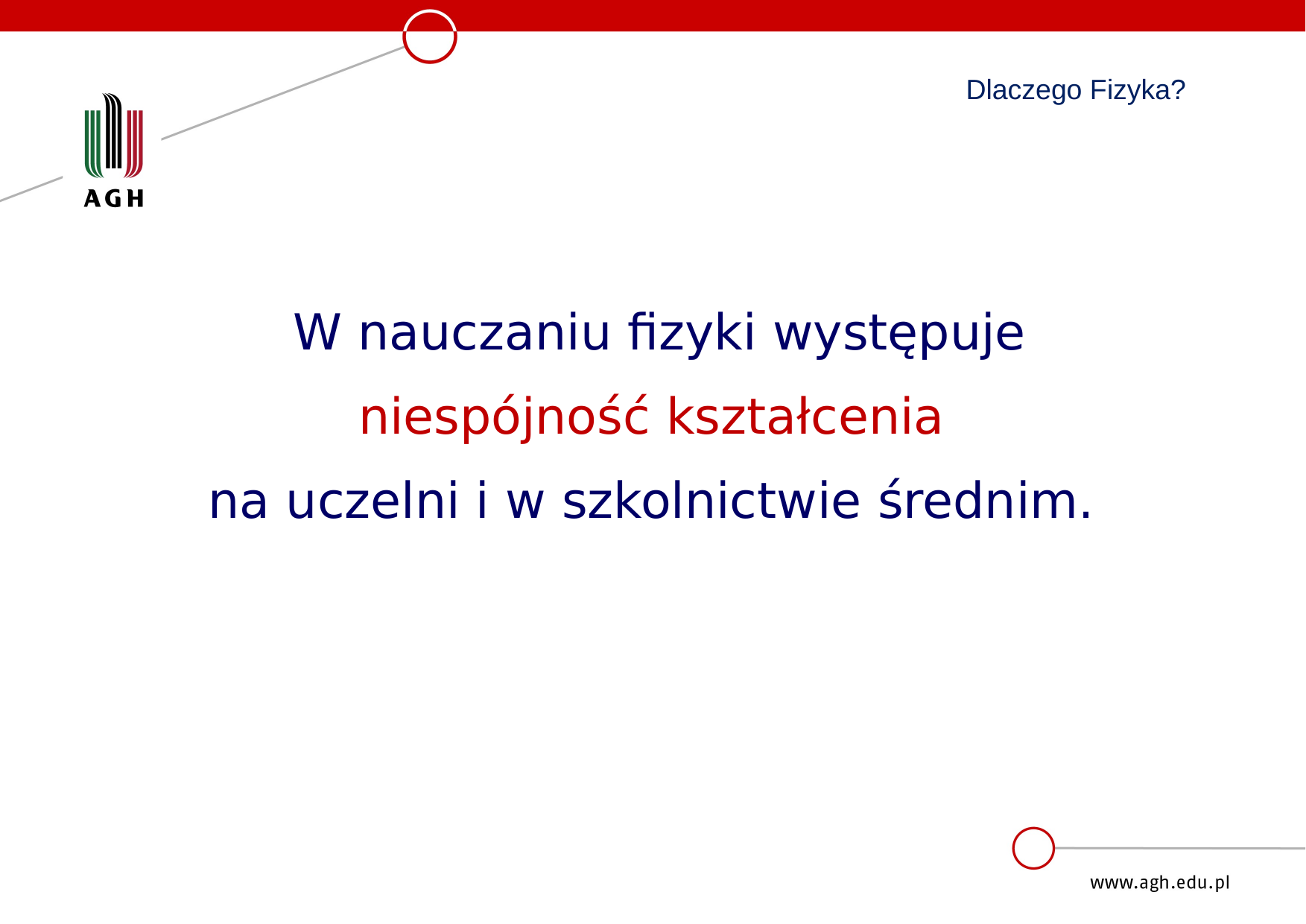

Dlaczego Fizyka?
 W nauczaniu fizyki występuje
 niespójność kształcenia
na uczelni i w szkolnictwie średnim.